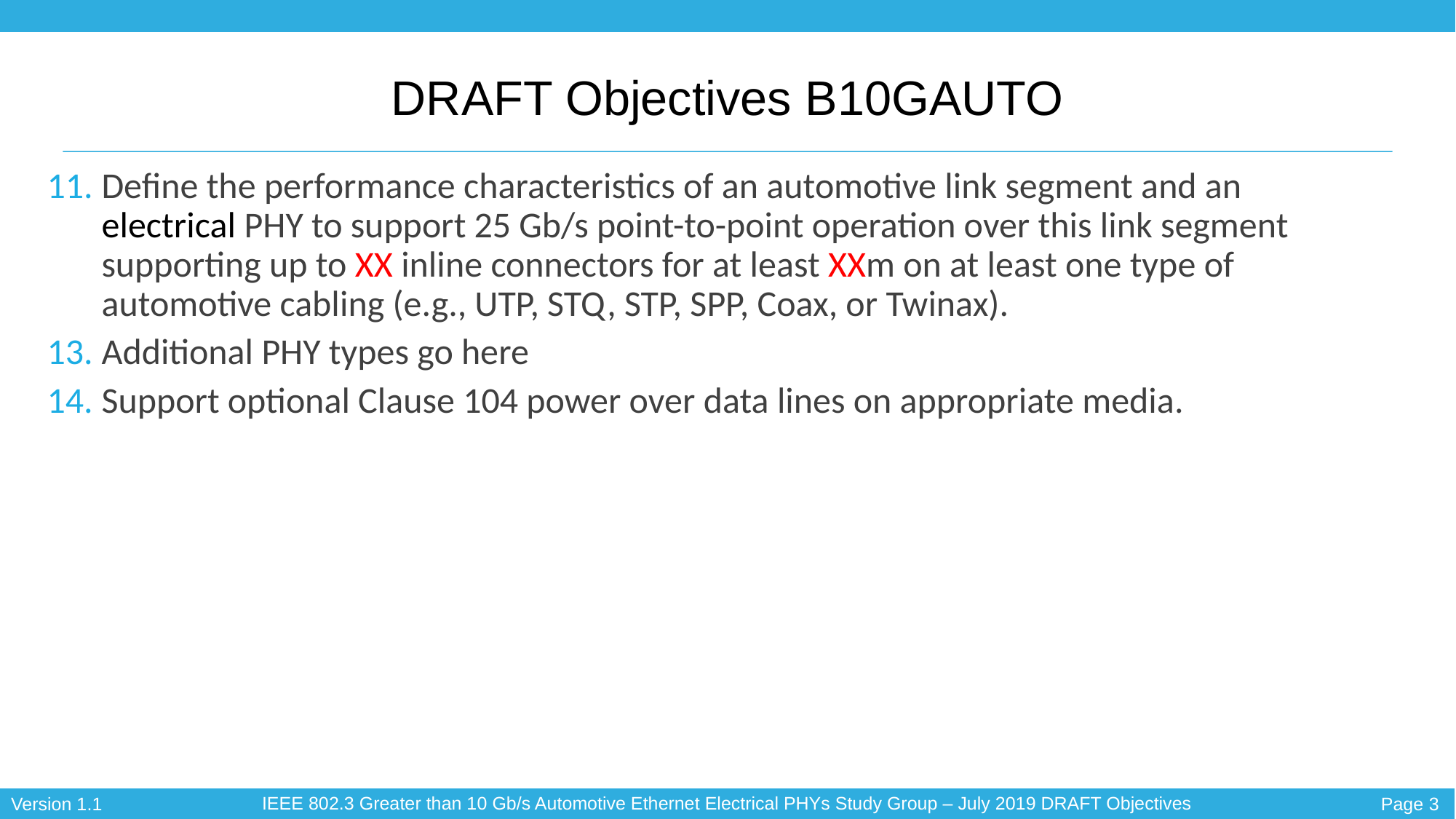

# DRAFT Objectives B10GAUTO
Define the performance characteristics of an automotive link segment and an electrical PHY to support 25 Gb/s point-to-point operation over this link segment supporting up to XX inline connectors for at least XXm on at least one type of automotive cabling (e.g., UTP, STQ, STP, SPP, Coax, or Twinax).
Additional PHY types go here
Support optional Clause 104 power over data lines on appropriate media.